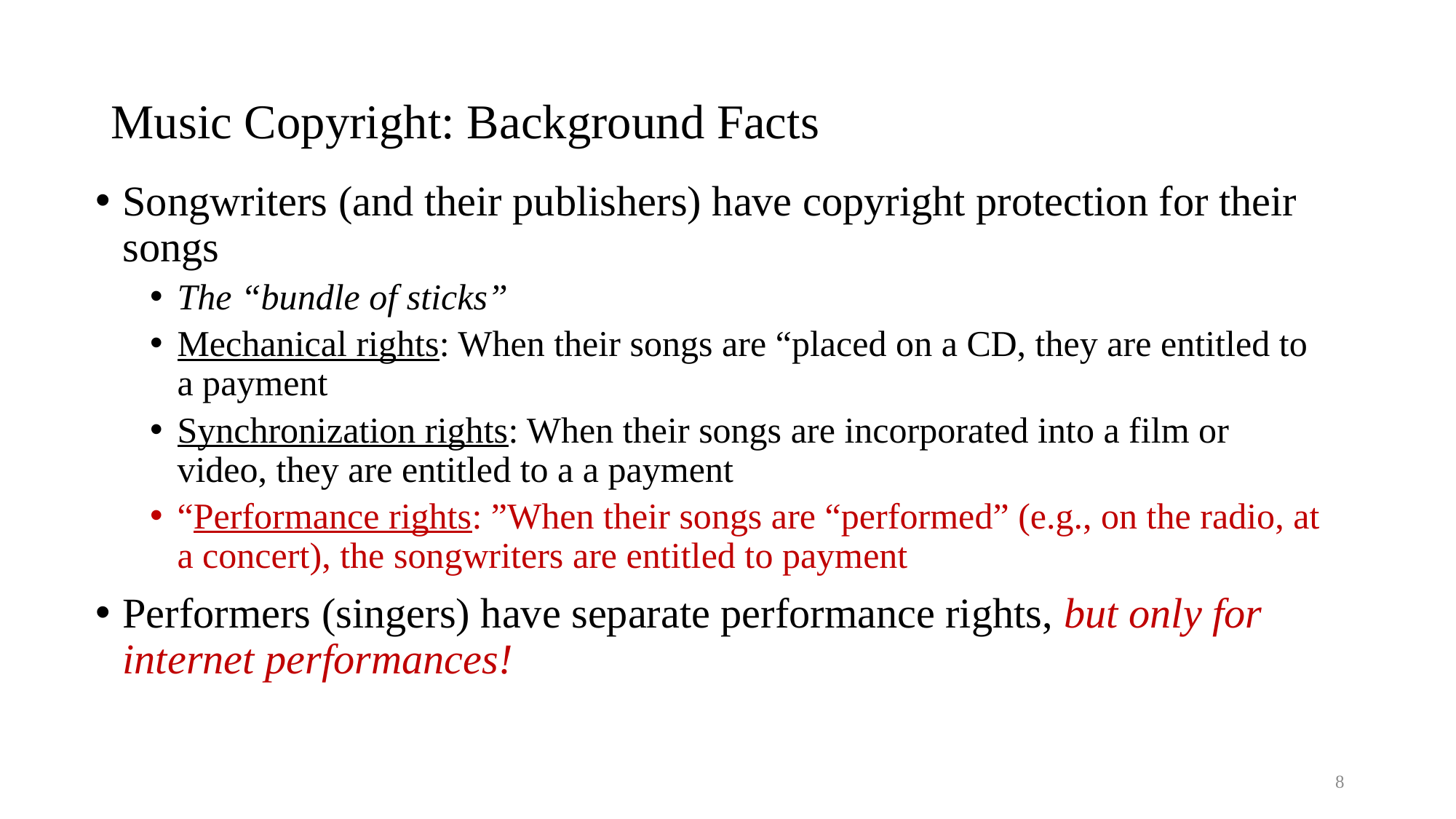

# Music Copyright: Background Facts
Songwriters (and their publishers) have copyright protection for their songs
The “bundle of sticks”
Mechanical rights: When their songs are “placed on a CD, they are entitled to a payment
Synchronization rights: When their songs are incorporated into a film or video, they are entitled to a a payment
“Performance rights: ”When their songs are “performed” (e.g., on the radio, at a concert), the songwriters are entitled to payment
Performers (singers) have separate performance rights, but only for internet performances!
8